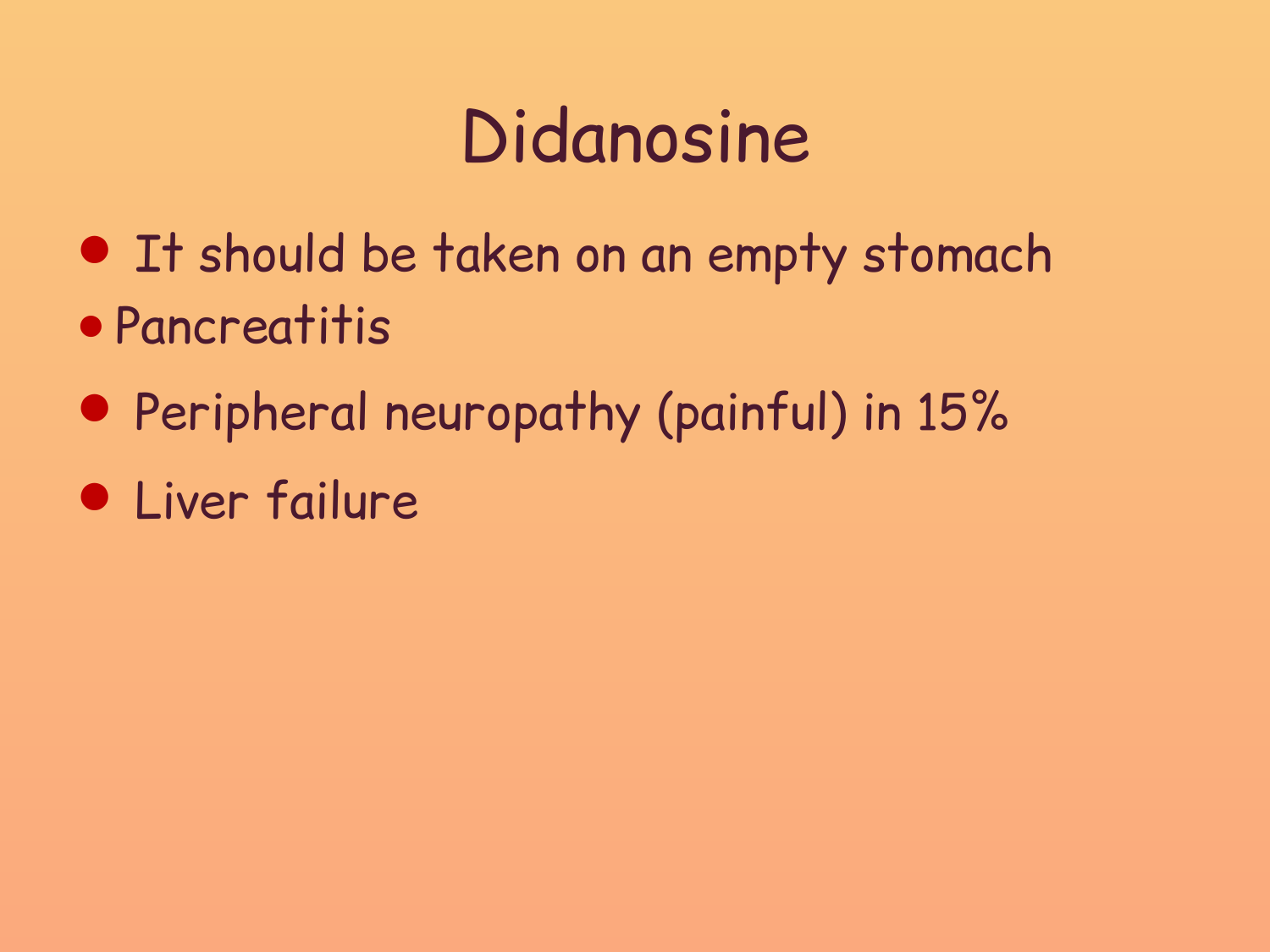

Didanosine

 It should be taken on an empty stomach
Pancreatitis
 Peripheral neuropathy (painful) in 15%
 Liver failure

#